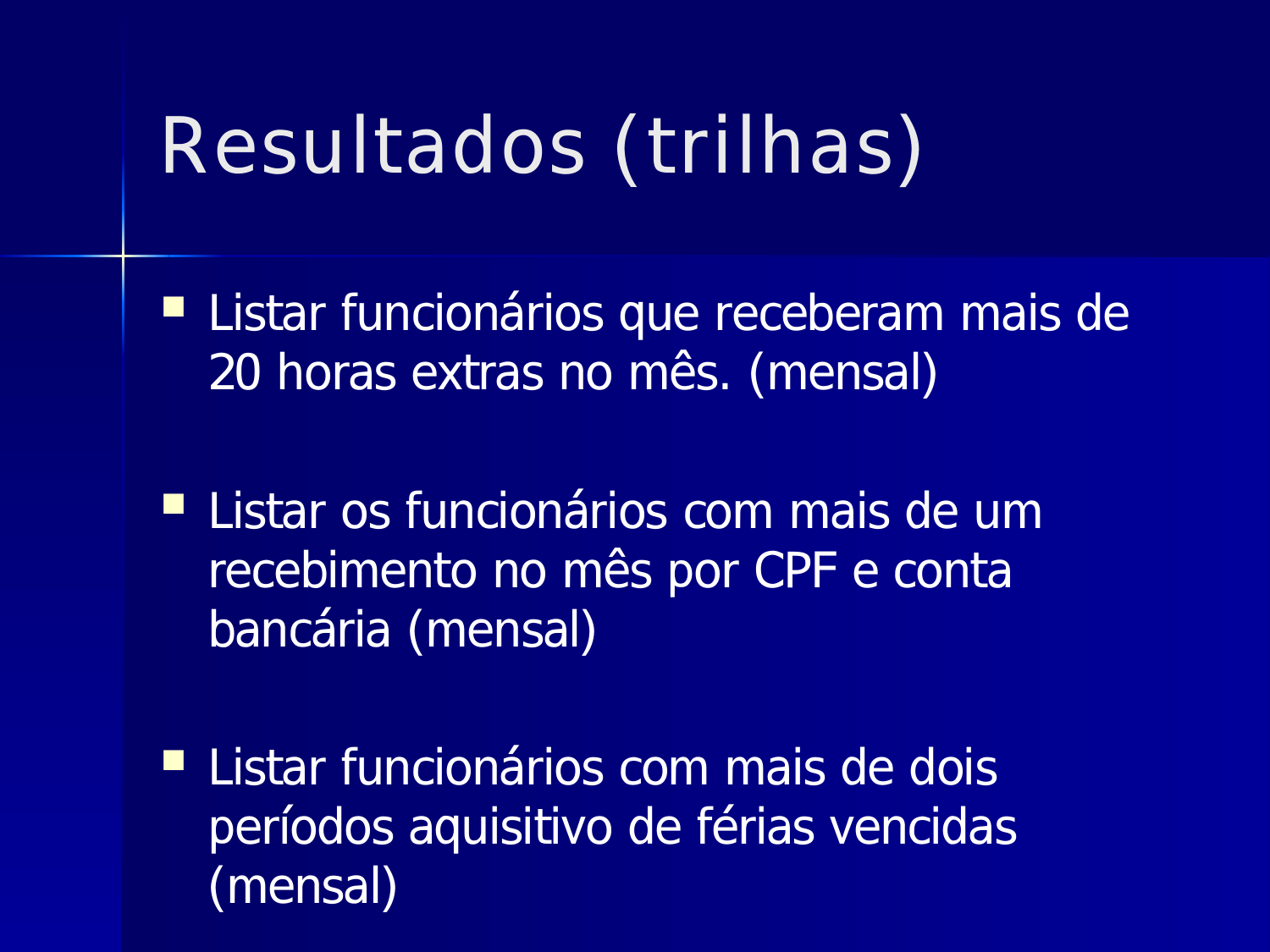

# Resultados (trilhas)
Listar funcionários que receberam mais de 20 horas extras no mês. (mensal)

Listar os funcionários com mais de um recebimento no mês por CPF e conta bancária (mensal)

Listar funcionários com mais de dois períodos aquisitivo de férias vencidas (mensal)